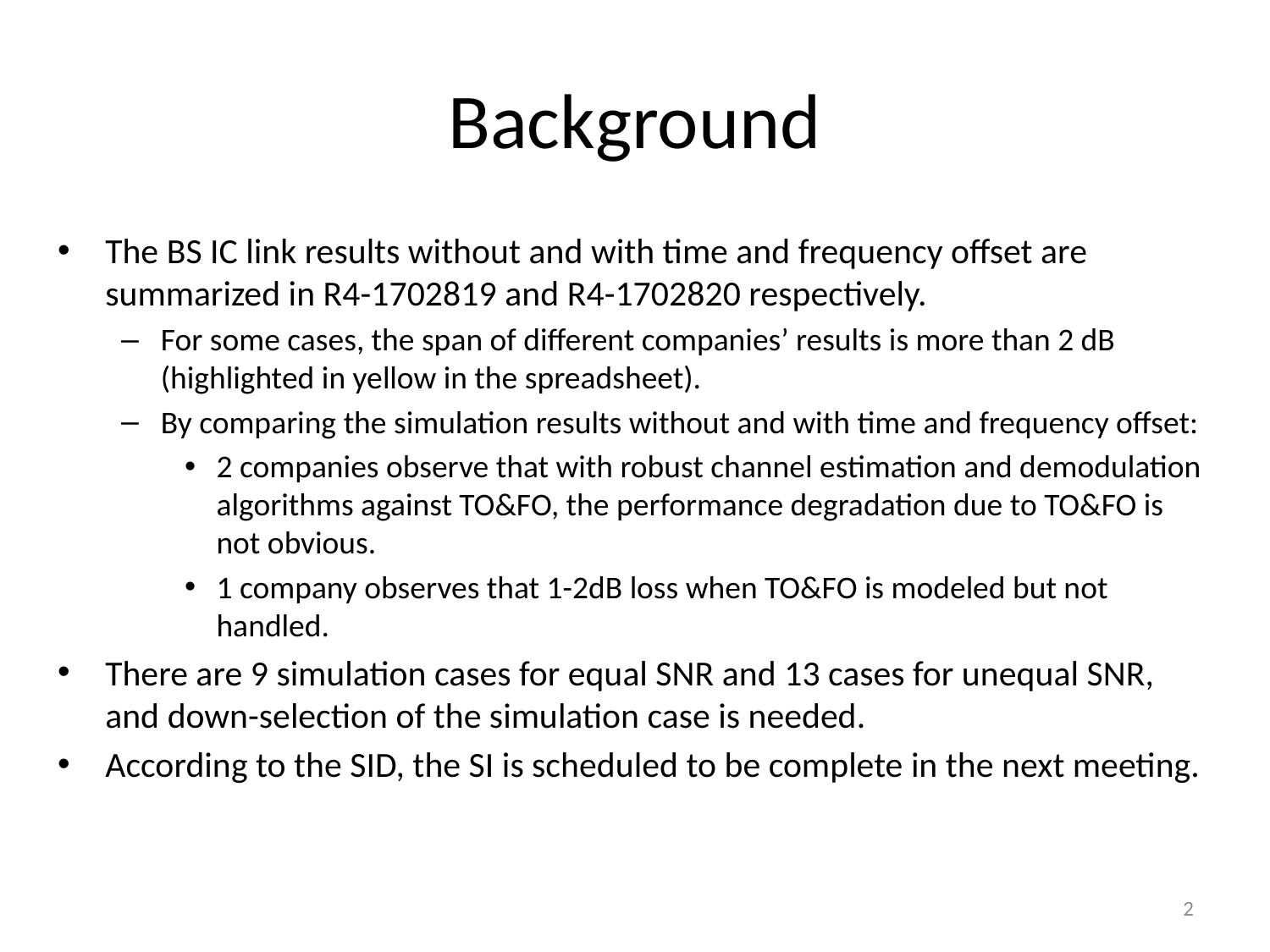

# Background
The BS IC link results without and with time and frequency offset are summarized in R4-1702819 and R4-1702820 respectively.
For some cases, the span of different companies’ results is more than 2 dB (highlighted in yellow in the spreadsheet).
By comparing the simulation results without and with time and frequency offset:
2 companies observe that with robust channel estimation and demodulation algorithms against TO&FO, the performance degradation due to TO&FO is not obvious.
1 company observes that 1-2dB loss when TO&FO is modeled but not handled.
There are 9 simulation cases for equal SNR and 13 cases for unequal SNR, and down-selection of the simulation case is needed.
According to the SID, the SI is scheduled to be complete in the next meeting.

2